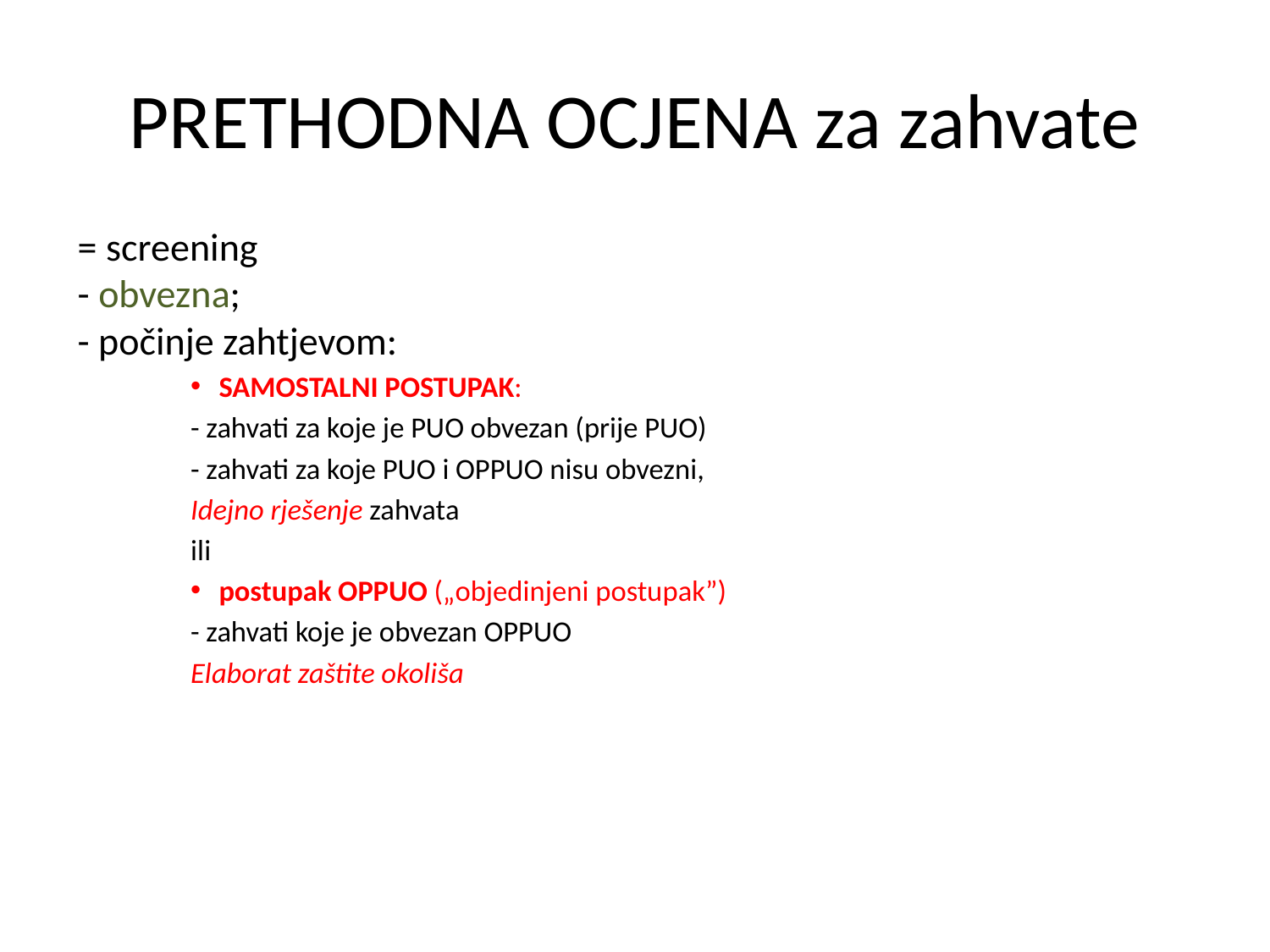

# PRETHODNA OCJENA za zahvate
= screening
- obvezna;
- počinje zahtjevom:
SAMOSTALNI POSTUPAK:
	- zahvati za koje je PUO obvezan (prije PUO)
	- zahvati za koje PUO i OPPUO nisu obvezni,
Idejno rješenje zahvata
ili
postupak OPPUO („objedinjeni postupak”)
	- zahvati koje je obvezan OPPUO
Elaborat zaštite okoliša